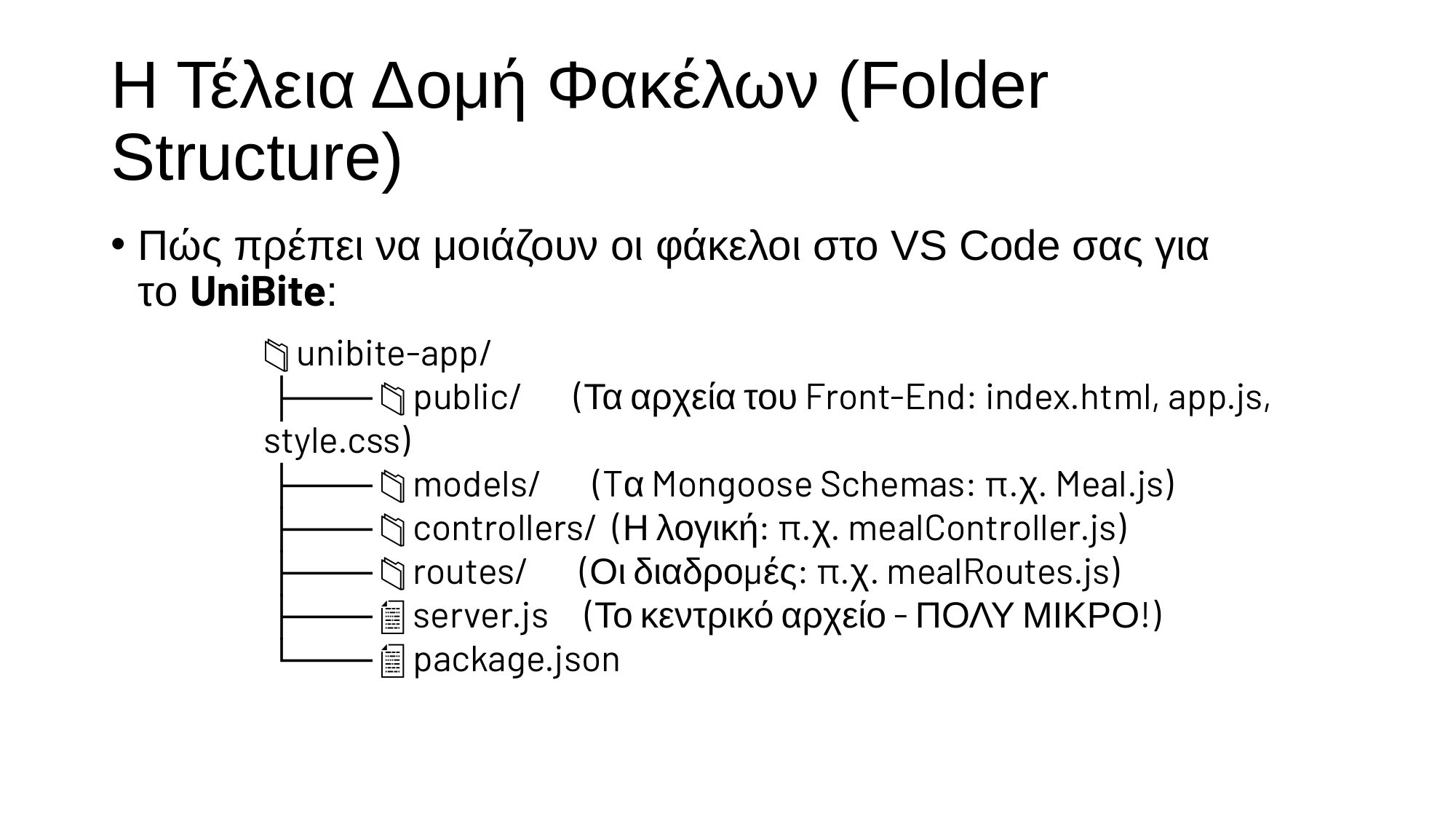

# Η Τέλεια Δομή Φακέλων (Folder Structure)
Πώς πρέπει να μοιάζουν οι φάκελοι στο VS Code σας για το UniBite:

📁 unibite-app/
├── 📁 public/       (Τα αρχεία του Front-End: index.html, app.js, style.css)
├── 📁 models/       (Tα Mongoose Schemas: π.χ. Meal.js)
├── 📁 controllers/  (Η λογική: π.χ. mealController.js)
├── 📁 routes/       (Οι διαδρομές: π.χ. mealRoutes.js)
├── 📄 server.js     (Το κεντρικό αρχείο - ΠΟΛΥ ΜΙΚΡΟ!)
└── 📄 package.json